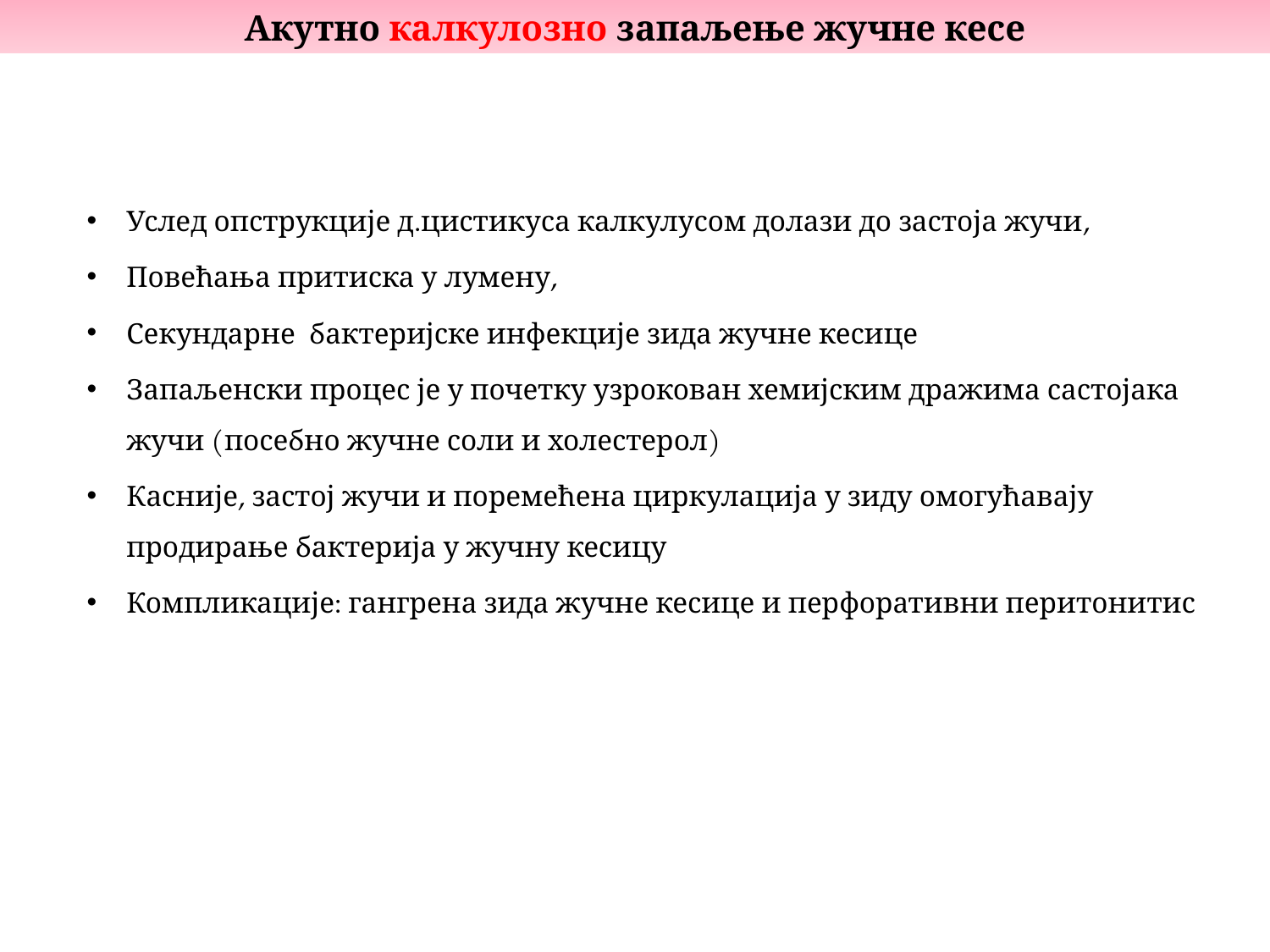

Акутно калкулозно запаљење жучне кесе
Услед опструкције д.цистикуса калкулусом долази до застоја жучи,
Повећања притиска у лумену,
Секундарне  бактеријске инфекције зида жучне кесице
Запаљенски процес је у почетку узрокован хемијским дражима састојака жучи (посебно жучне соли и холестерол)
Касније, застој жучи и поремећена циркулација у зиду омогућавају продирање бактерија у жучну кесицу
Компликације: гангрена зида жучне кесице и перфоративни перитонитис